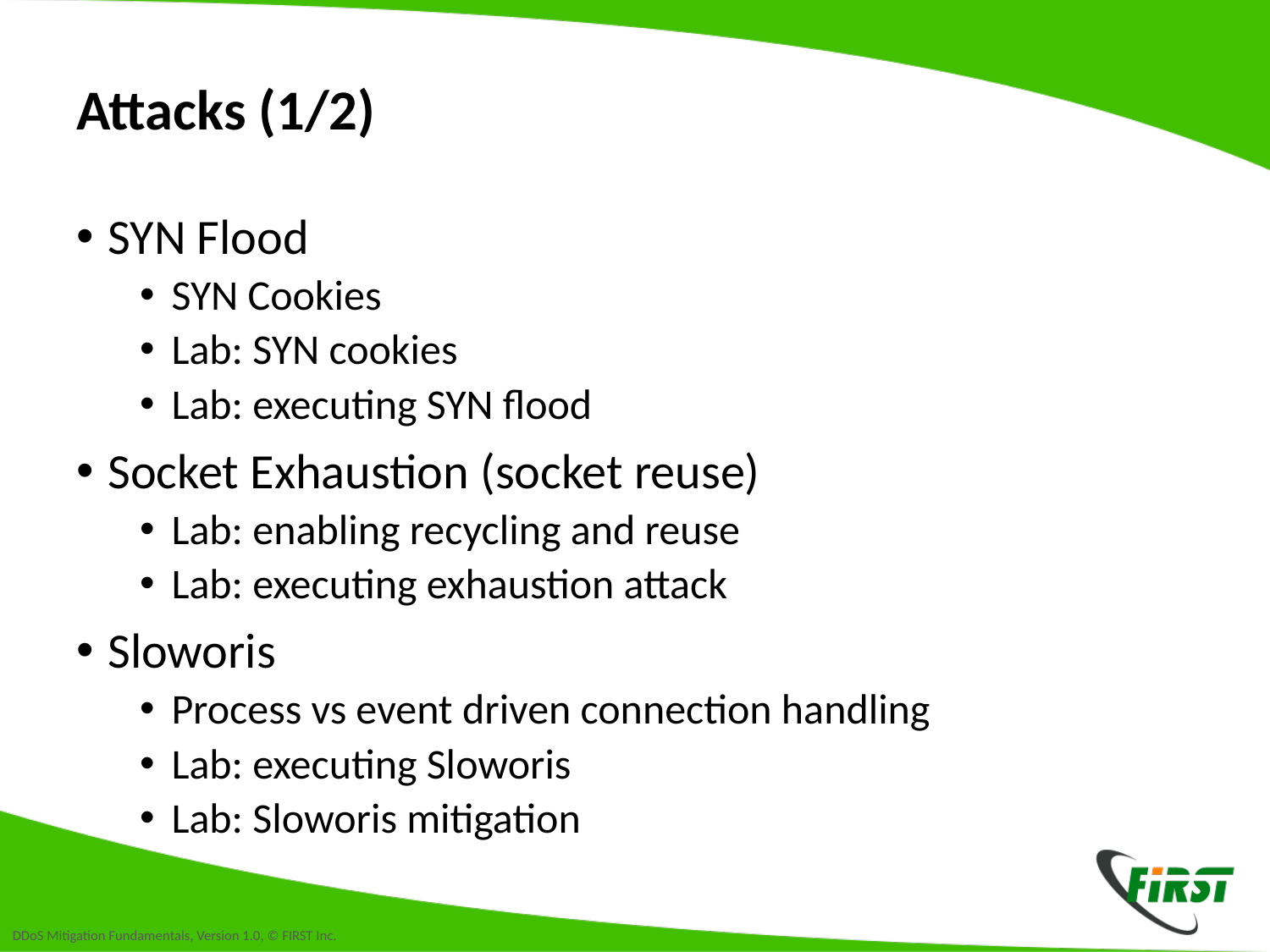

# Attacks (1/2)
SYN Flood
SYN Cookies
Lab: SYN cookies
Lab: executing SYN flood
Socket Exhaustion (socket reuse)
Lab: enabling recycling and reuse
Lab: executing exhaustion attack
Sloworis
Process vs event driven connection handling
Lab: executing Sloworis
Lab: Sloworis mitigation